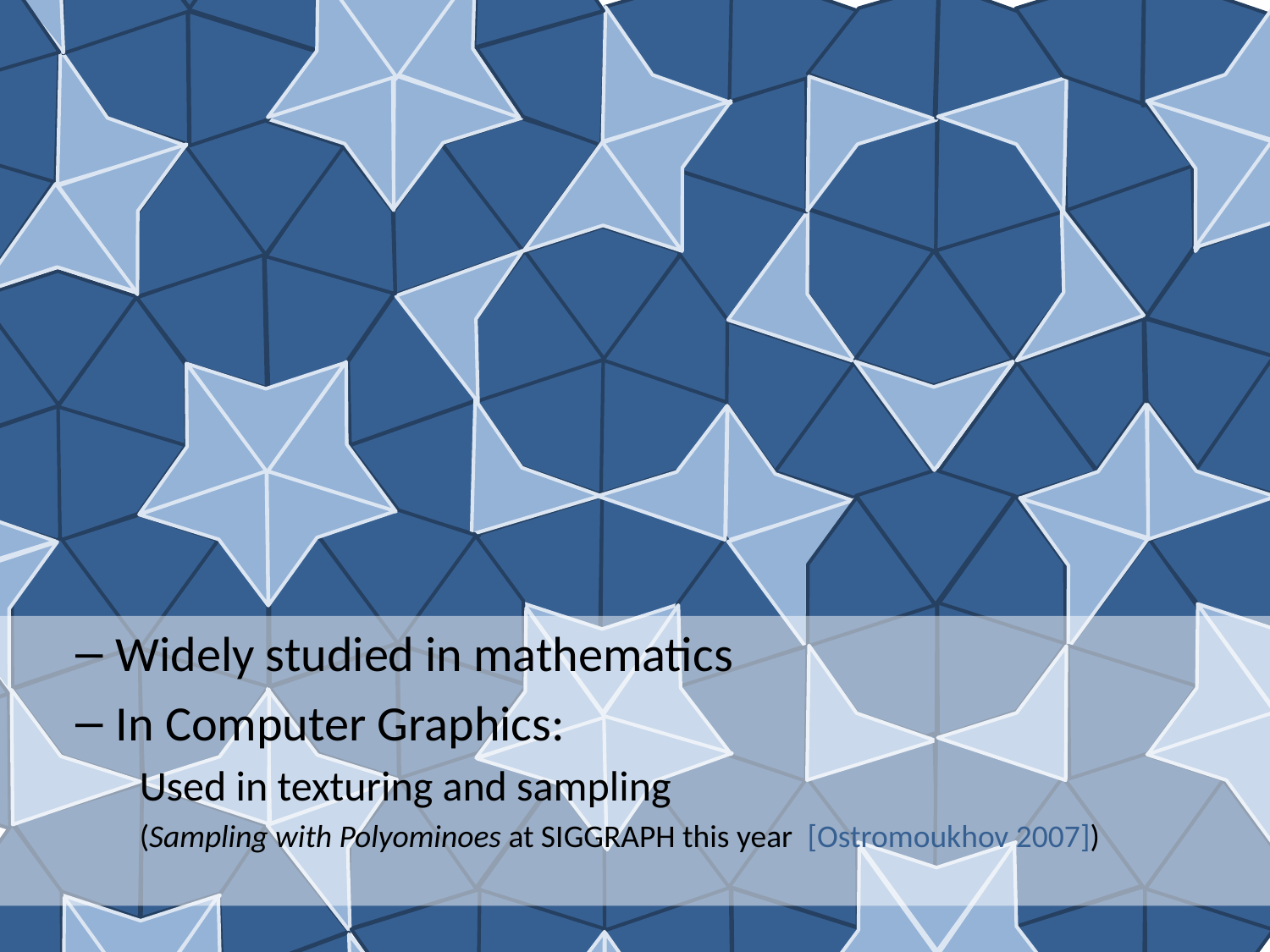

# Tile based texture Synthesis

Tilings:
Combine a set of tiles to pave the plane

Widely studied in mathematics
In Computer Graphics:
Used in texturing and sampling
(Sampling with Polyominoes at SIGGRAPH this year  [Ostromoukhov 2007])